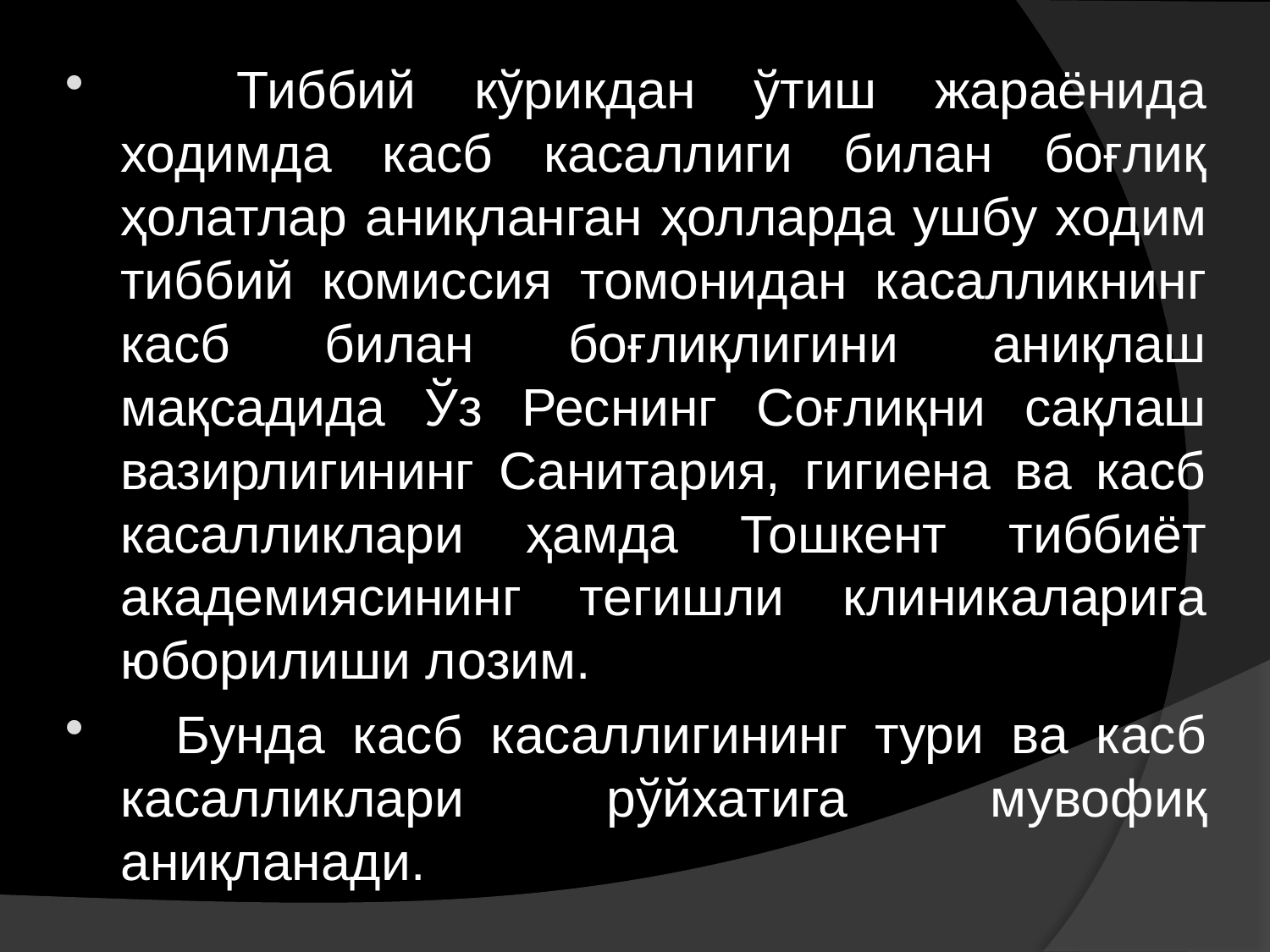

Тиббий кўрикдан ўтиш жараёнида ходимда касб касаллиги билан боғлиқ ҳолатлар аниқланган ҳолларда ушбу ходим тиббий комиссия томонидан касалликнинг касб билан боғлиқлигини аниқлаш мақсадида Ўз Реснинг Соғлиқни сақлаш вазирлигининг Санитария, гигиена ва касб касалликлари ҳамда Тошкент тиббиёт академиясининг тегишли клиникаларига юборилиши лозим.
  Бунда касб касаллигининг тури ва касб касалликлари рўйхатига мувофиқ аниқланади.